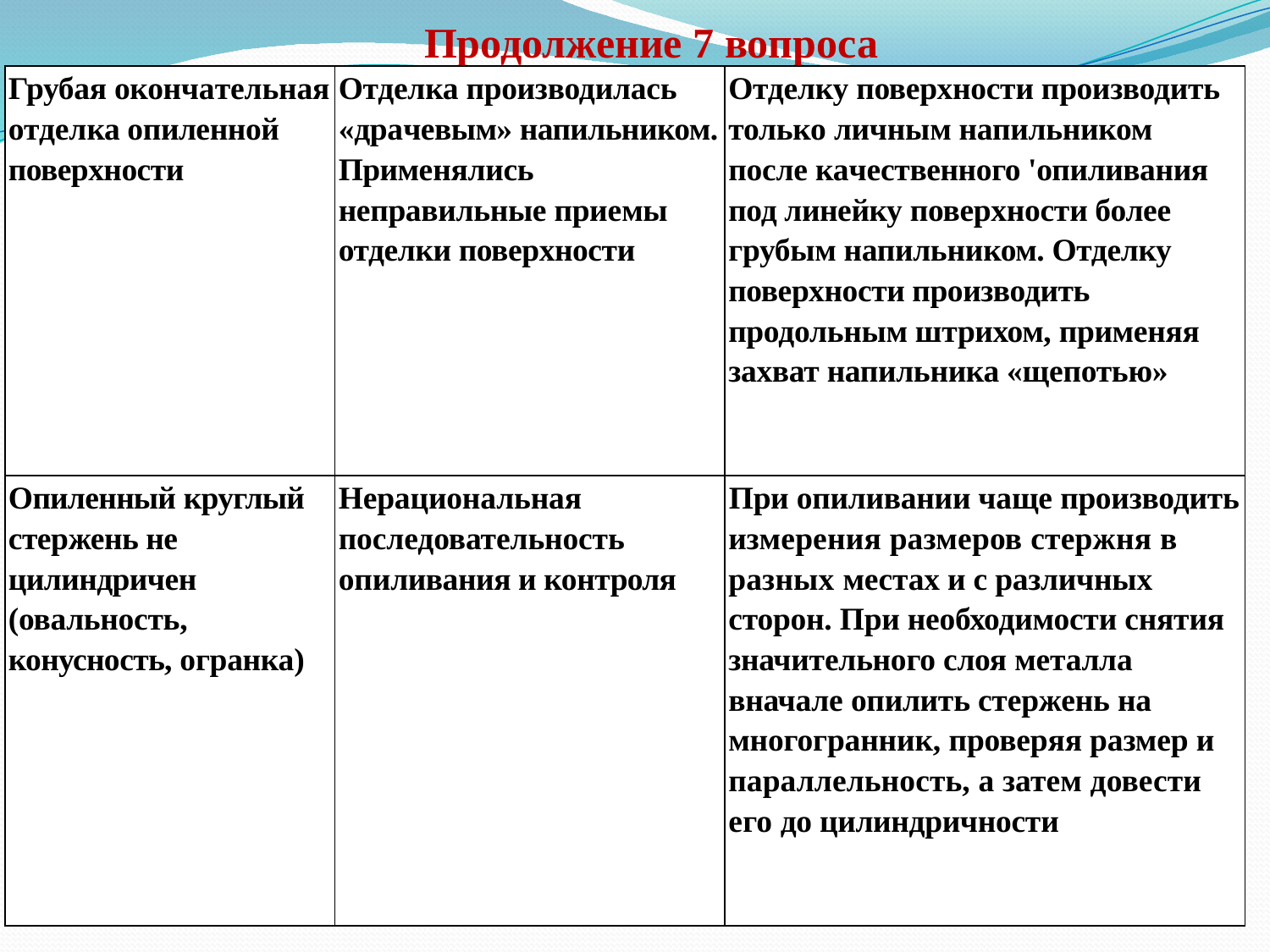

# Продолжение 7 вопроса
| Грубая окончательная отделка опиленной поверхности | Отделка производилась «драчевым» напильником. Применялись неправильные приемы отделки поверхности | Отделку поверхности производить только личным напильником после качественного 'опиливания под линейку поверхности более грубым напильником. Отделку поверхности производить продольным штрихом, применяя захват напильника «щепотью» |
| --- | --- | --- |
| Опиленный круглый стержень не цилиндричен (овальность, конусность, огранка) | Нерациональная последовательность опиливания и контроля | При опиливании чаще производить измерения размеров стержня в разных местах и с различных сторон. При необходимости снятия значительного слоя металла вначале опилить стержень на многогранник, проверяя размер и параллельность, а затем довести его до цилиндричности |